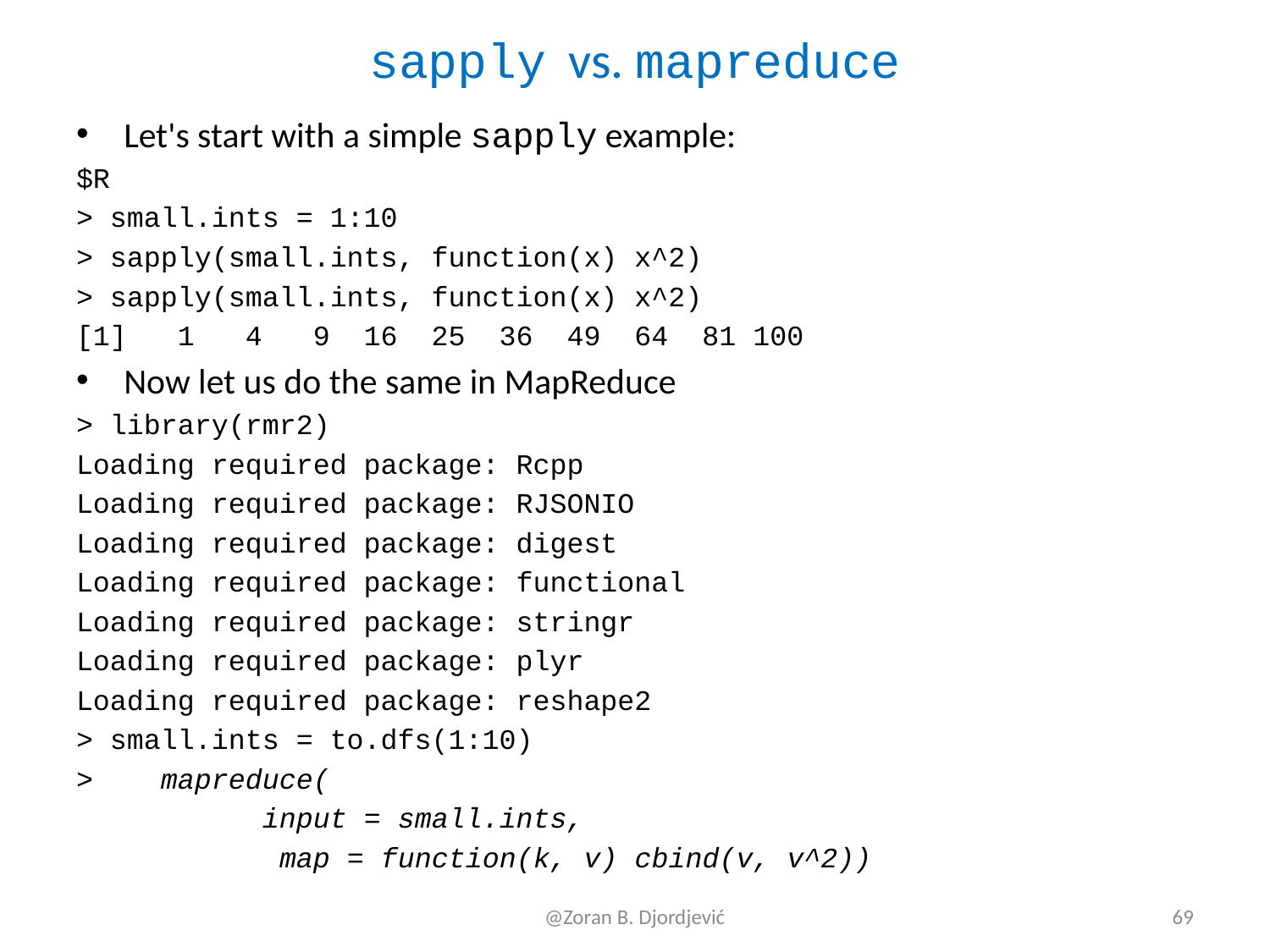

# sapply  vs. mapreduce
Let's start with a simple sapply example:
$R
> small.ints = 1:10
> sapply(small.ints, function(x) x^2)
> sapply(small.ints, function(x) x^2)
[1]   1   4   9  16  25  36  49  64  81 100
Now let us do the same in MapReduce
> library(rmr2)
Loading required package: Rcpp
Loading required package: RJSONIO
Loading required package: digest
Loading required package: functional
Loading required package: stringr
Loading required package: plyr
Loading required package: reshape2
> small.ints = to.dfs(1:10)
>    mapreduce(
           input = small.ints,
            map = function(k, v) cbind(v, v^2))

@Zoran B. Djordjević
69